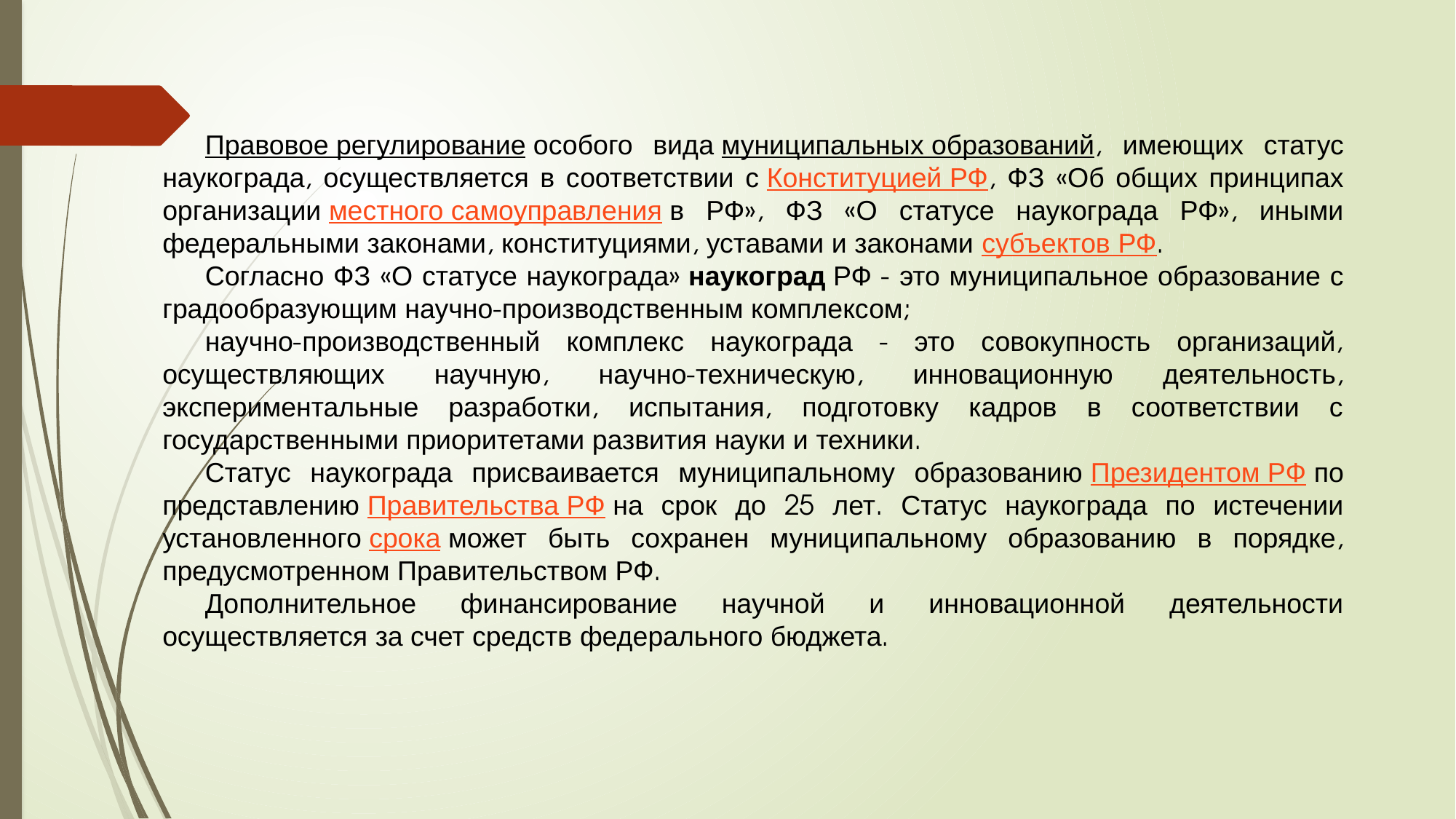

Правовое регулирование особого вида муниципальных образований, имеющих статус наукограда, осуществляется в соответствии с Конституцией РФ, ФЗ «Об общих принципах организации местного самоуправления в РФ», ФЗ «О статусе наукограда РФ», иными федеральными законами, конституциями, уставами и законами субъектов РФ.
Согласно ФЗ «О статусе наукограда» наукоград РФ - это муниципальное образование с градообразующим научно-производственным комплексом;
научно-производственный комплекс наукограда - это совокупность организаций, осуществляющих научную, научно-техническую, инновационную деятельность, экспериментальные разработки, испытания, подготовку кадров в соответствии с государственными приоритетами развития науки и техники.
Статус наукограда присваивается муниципальному образованию Президентом РФ по представлению Правительства РФ на срок до 25 лет. Статус наукограда по истечении установленного срока может быть сохранен муниципальному образованию в порядке, предусмотренном Правительством РФ.
Дополнительное финансирование научной и инновационной деятельности осуществляется за счет средств федерального бюджета.